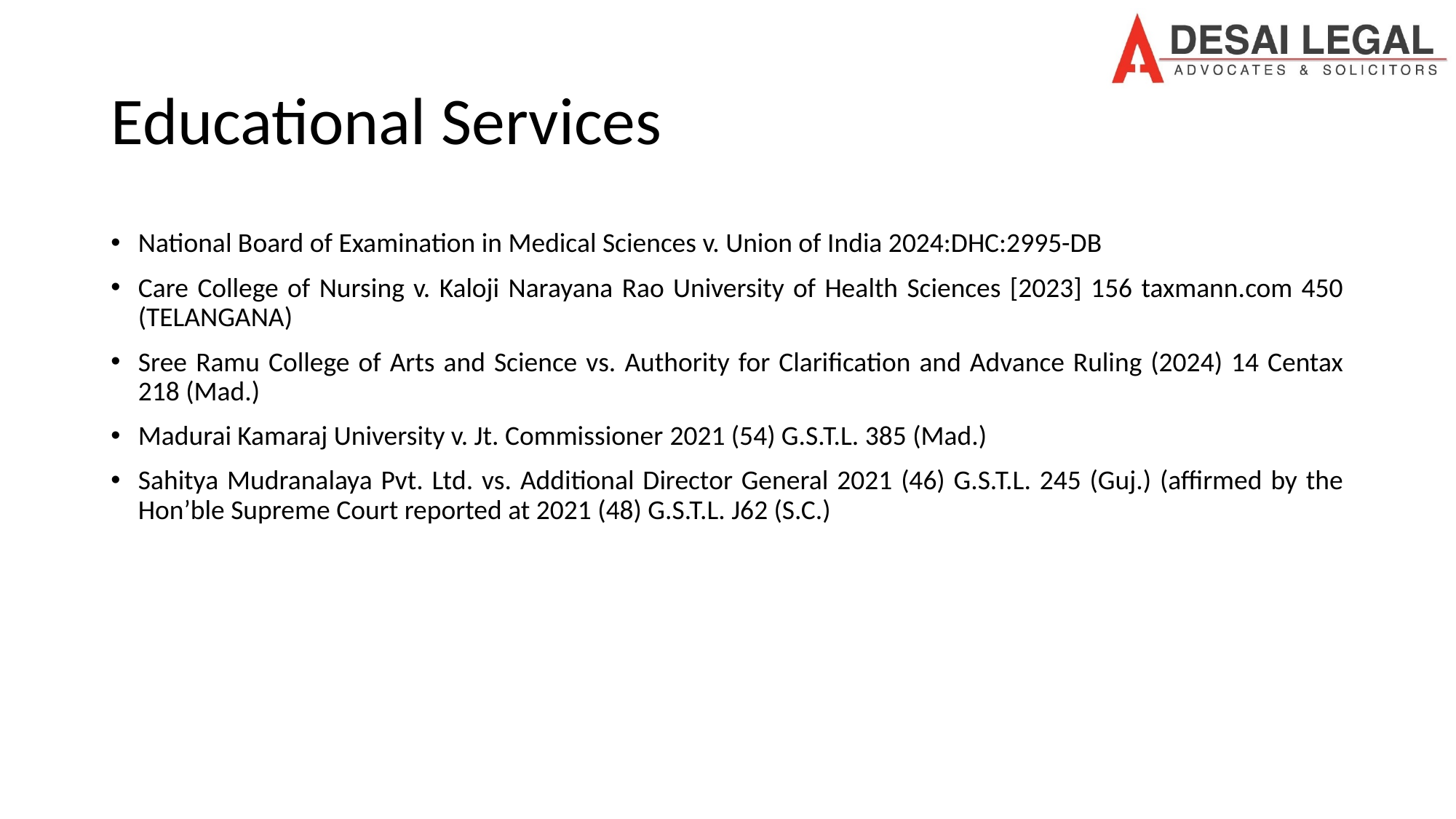

# Educational Services
National Board of Examination in Medical Sciences v. Union of India 2024:DHC:2995-DB
Care College of Nursing v. Kaloji Narayana Rao University of Health Sciences [2023] 156 taxmann.com 450 (TELANGANA)
Sree Ramu College of Arts and Science vs. Authority for Clarification and Advance Ruling (2024) 14 Centax 218 (Mad.)
Madurai Kamaraj University v. Jt. Commissioner 2021 (54) G.S.T.L. 385 (Mad.)
Sahitya Mudranalaya Pvt. Ltd. vs. Additional Director General 2021 (46) G.S.T.L. 245 (Guj.) (affirmed by the Hon’ble Supreme Court reported at 2021 (48) G.S.T.L. J62 (S.C.)